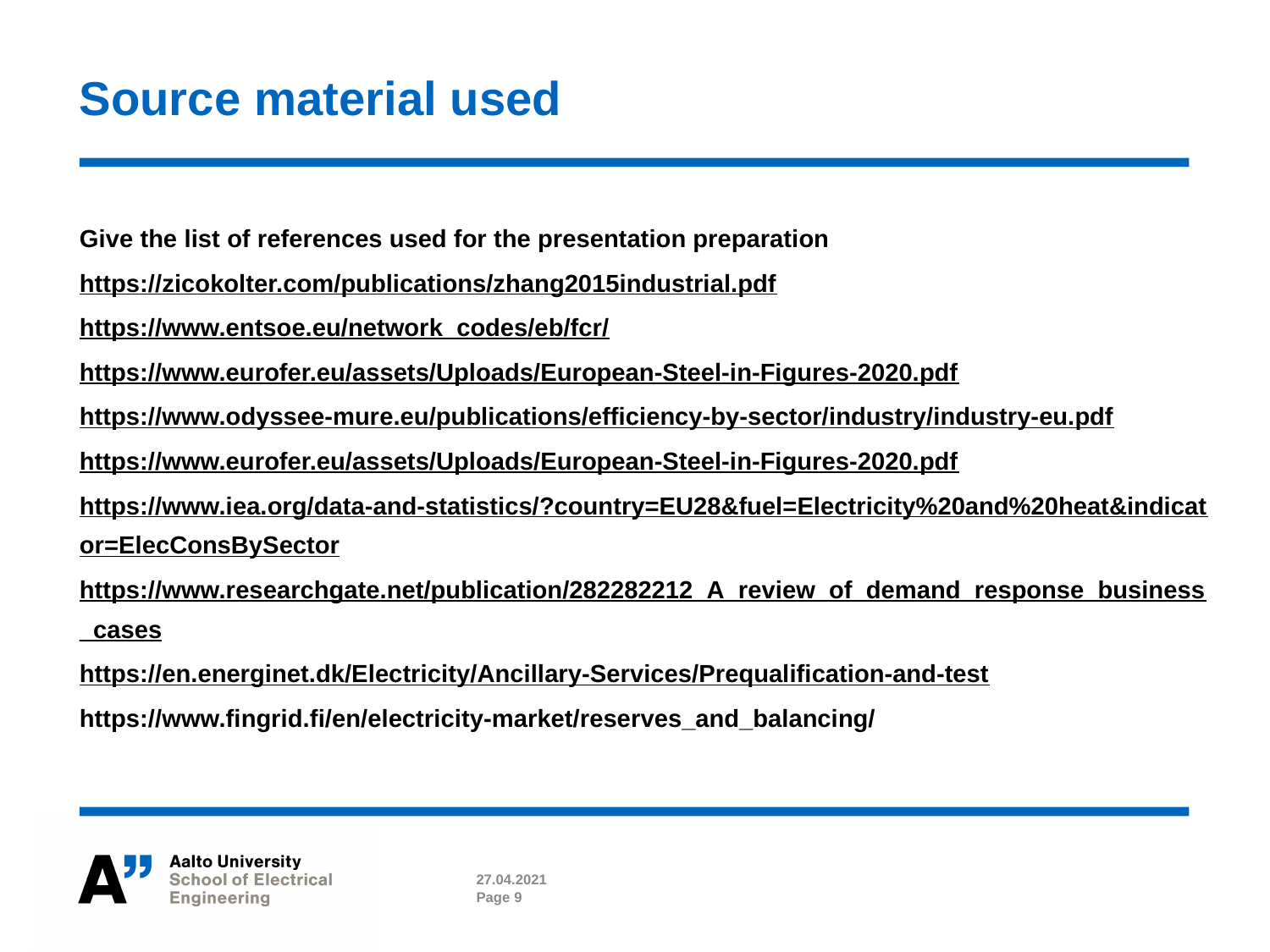

# Source material used
Give the list of references used for the presentation preparation
https://zicokolter.com/publications/zhang2015industrial.pdf
https://www.entsoe.eu/network_codes/eb/fcr/
https://www.eurofer.eu/assets/Uploads/European-Steel-in-Figures-2020.pdf
https://www.odyssee-mure.eu/publications/efficiency-by-sector/industry/industry-eu.pdf
https://www.eurofer.eu/assets/Uploads/European-Steel-in-Figures-2020.pdf
https://www.iea.org/data-and-statistics/?country=EU28&fuel=Electricity%20and%20heat&indicator=ElecConsBySector
https://www.researchgate.net/publication/282282212_A_review_of_demand_response_business_cases
https://en.energinet.dk/Electricity/Ancillary-Services/Prequalification-and-test
https://www.fingrid.fi/en/electricity-market/reserves_and_balancing/

27.04.2021

Page 9